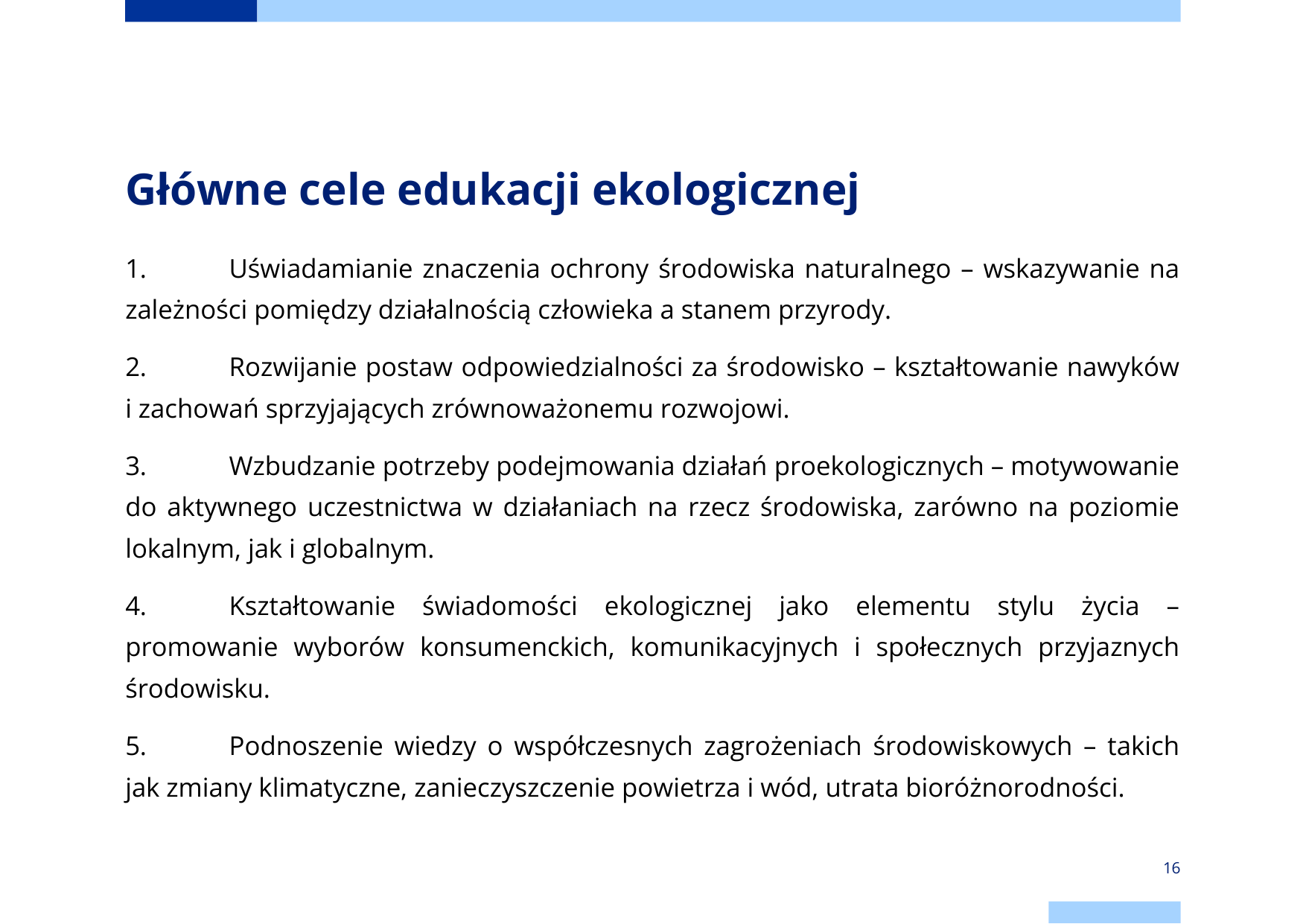

# Główne cele edukacji ekologicznej
1.	Uświadamianie znaczenia ochrony środowiska naturalnego – wskazywanie na zależności pomiędzy działalnością człowieka a stanem przyrody.
2.	Rozwijanie postaw odpowiedzialności za środowisko – kształtowanie nawyków i zachowań sprzyjających zrównoważonemu rozwojowi.
3.	Wzbudzanie potrzeby podejmowania działań proekologicznych – motywowanie do aktywnego uczestnictwa w działaniach na rzecz środowiska, zarówno na poziomie lokalnym, jak i globalnym.
4.	Kształtowanie świadomości ekologicznej jako elementu stylu życia – promowanie wyborów konsumenckich, komunikacyjnych i społecznych przyjaznych środowisku.
5.	Podnoszenie wiedzy o współczesnych zagrożeniach środowiskowych – takich jak zmiany klimatyczne, zanieczyszczenie powietrza i wód, utrata bioróżnorodności.
16